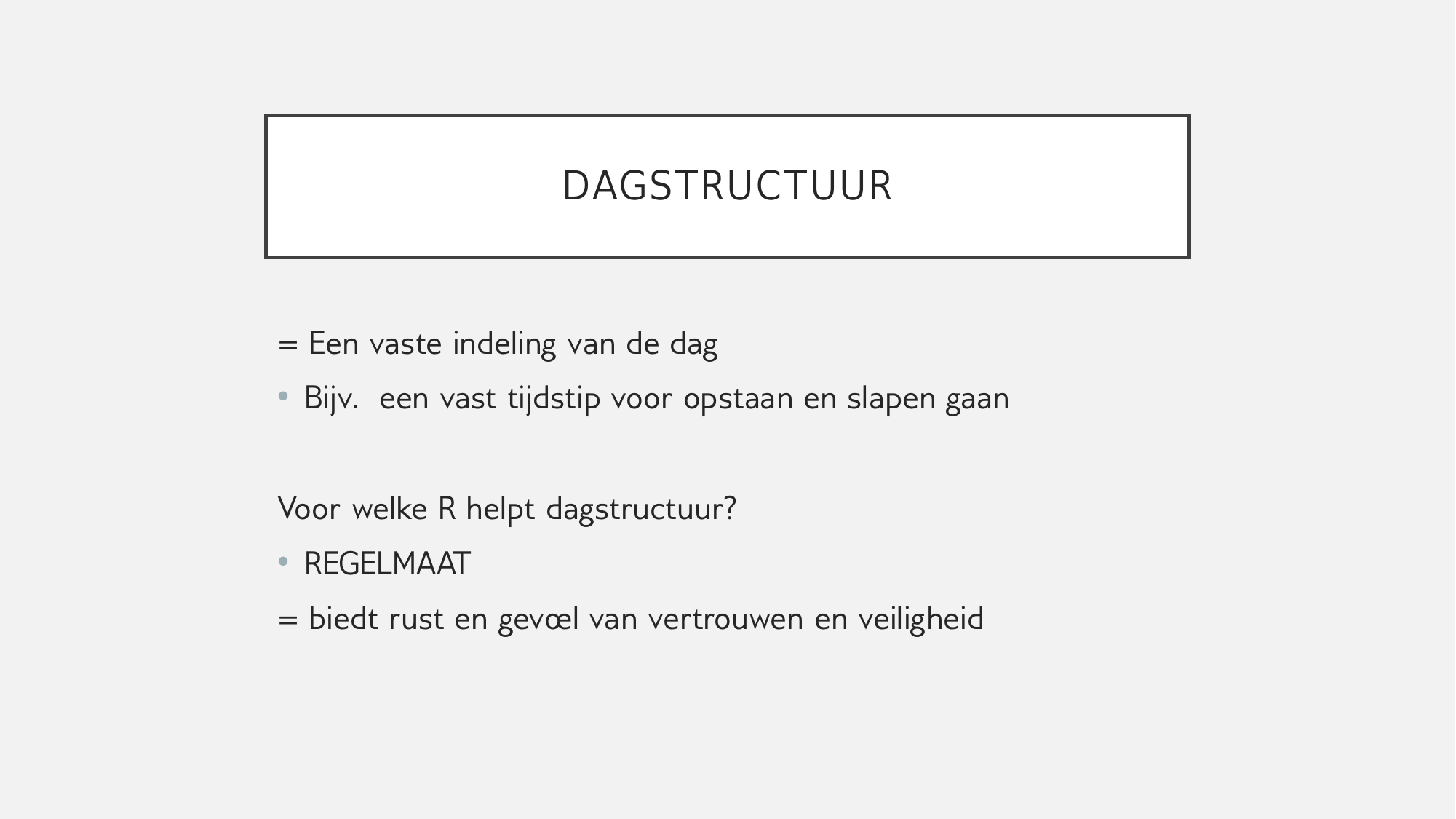

# dagstructuur
= Een vaste indeling van de dag
Bijv.  een vast tijdstip voor opstaan en slapen gaan

Voor welke R helpt dagstructuur?
REGELMAAT
= biedt rust en gevoel van vertrouwen en veiligheid